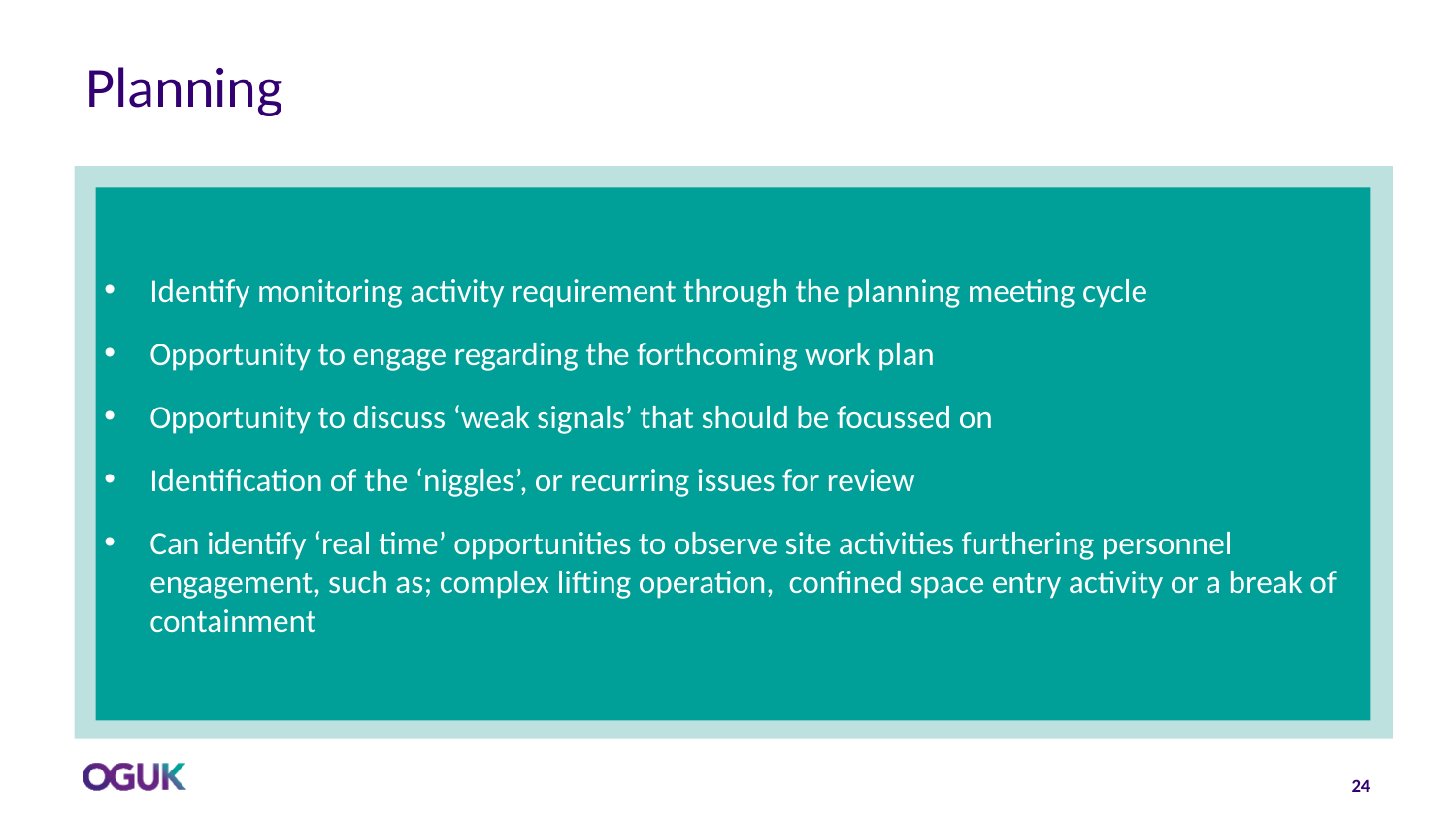

# Planning

Identify monitoring activity requirement through the planning meeting cycle
Opportunity to engage regarding the forthcoming work plan
Opportunity to discuss ‘weak signals’ that should be focussed on
Identification of the ‘niggles’, or recurring issues for review
Can identify ‘real time’ opportunities to observe site activities furthering personnel engagement, such as; complex lifting operation,  confined space entry activity or a break of containment
24